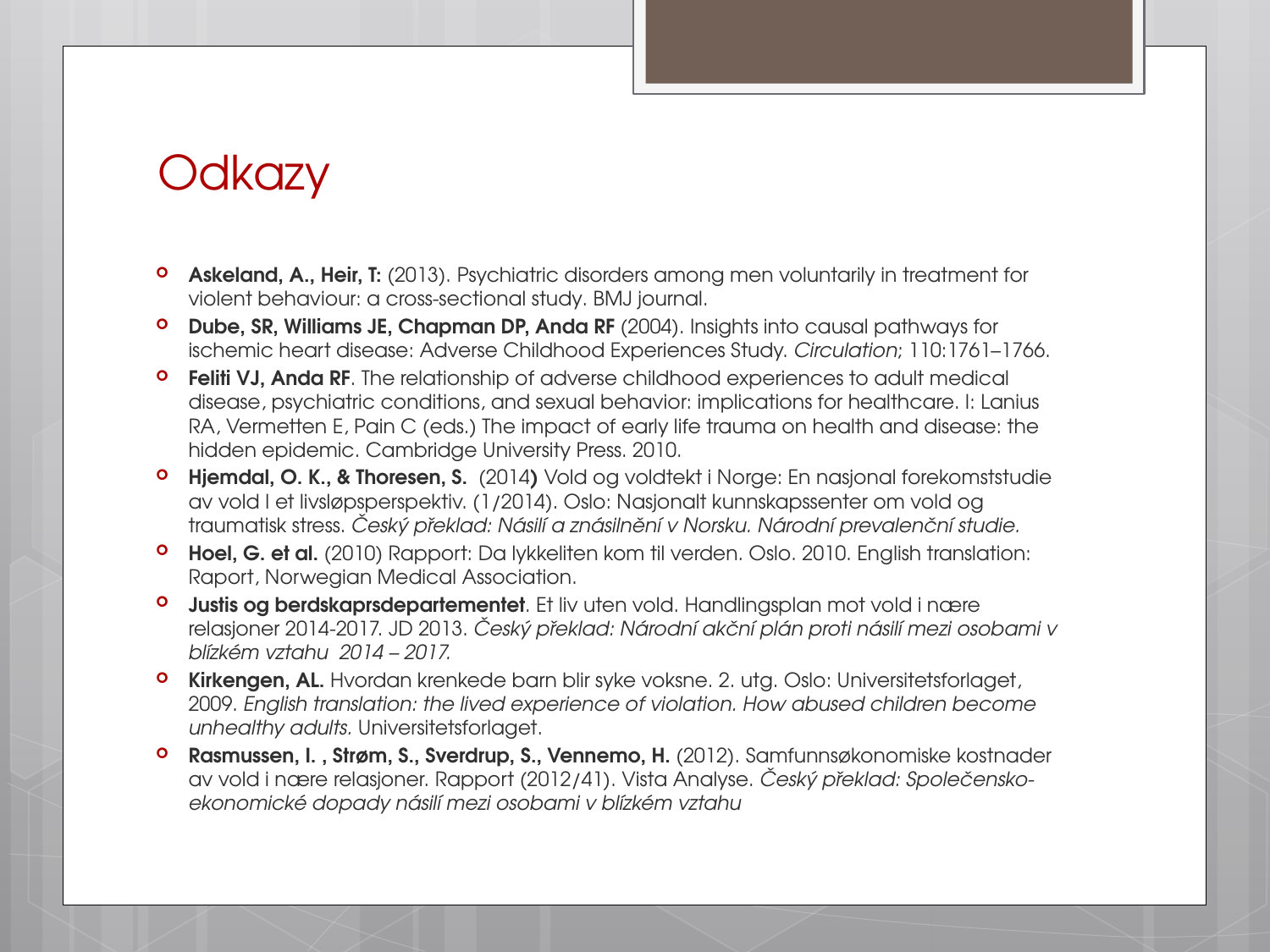

# Odkazy
Askeland, A., Heir, T: (2013). Psychiatric disorders among men voluntarily in treatment for violent behaviour: a cross-sectional study. BMJ journal.
Dube, SR, Williams JE, Chapman DP, Anda RF (2004). Insights into causal pathways for ischemic heart disease: Adverse Childhood Experiences Study. Circulation; 110:1761–1766.
Feliti VJ, Anda RF. The relationship of adverse childhood experiences to adult medical disease, psychiatric conditions, and sexual behavior: implications for healthcare. I: Lanius RA, Vermetten E, Pain C (eds.) The impact of early life trauma on health and disease: the hidden epidemic. Cambridge University Press. 2010.
Hjemdal, O. K., & Thoresen, S.  (2014) Vold og voldtekt i Norge: En nasjonal forekomststudie av vold I et livsløpsperspektiv. (1/2014). Oslo: Nasjonalt kunnskapssenter om vold og traumatisk stress. Český překlad: Násilí a znásilnění v Norsku. Národní prevalenční studie.
Hoel, G. et al. (2010) Rapport: Da lykkeliten kom til verden. Oslo. 2010. English translation: Raport, Norwegian Medical Association.
Justis og berdskaprsdepartementet. Et liv uten vold. Handlingsplan mot vold i nære relasjoner 2014-2017. JD 2013. Český překlad: Národní akční plán proti násilí mezi osobami v blízkém vztahu  2014 – 2017.
Kirkengen, AL. Hvordan krenkede barn blir syke voksne. 2. utg. Oslo: Universitetsforlaget, 2009. English translation: the lived experience of violation. How abused children become unhealthy adults. Universitetsforlaget.
Rasmussen, I. , Strøm, S., Sverdrup, S., Vennemo, H. (2012). Samfunnsøkonomiske kostnader av vold i nære relasjoner. Rapport (2012/41). Vista Analyse. Český překlad: Společensko-ekonomické dopady násilí mezi osobami v blízkém vztahu